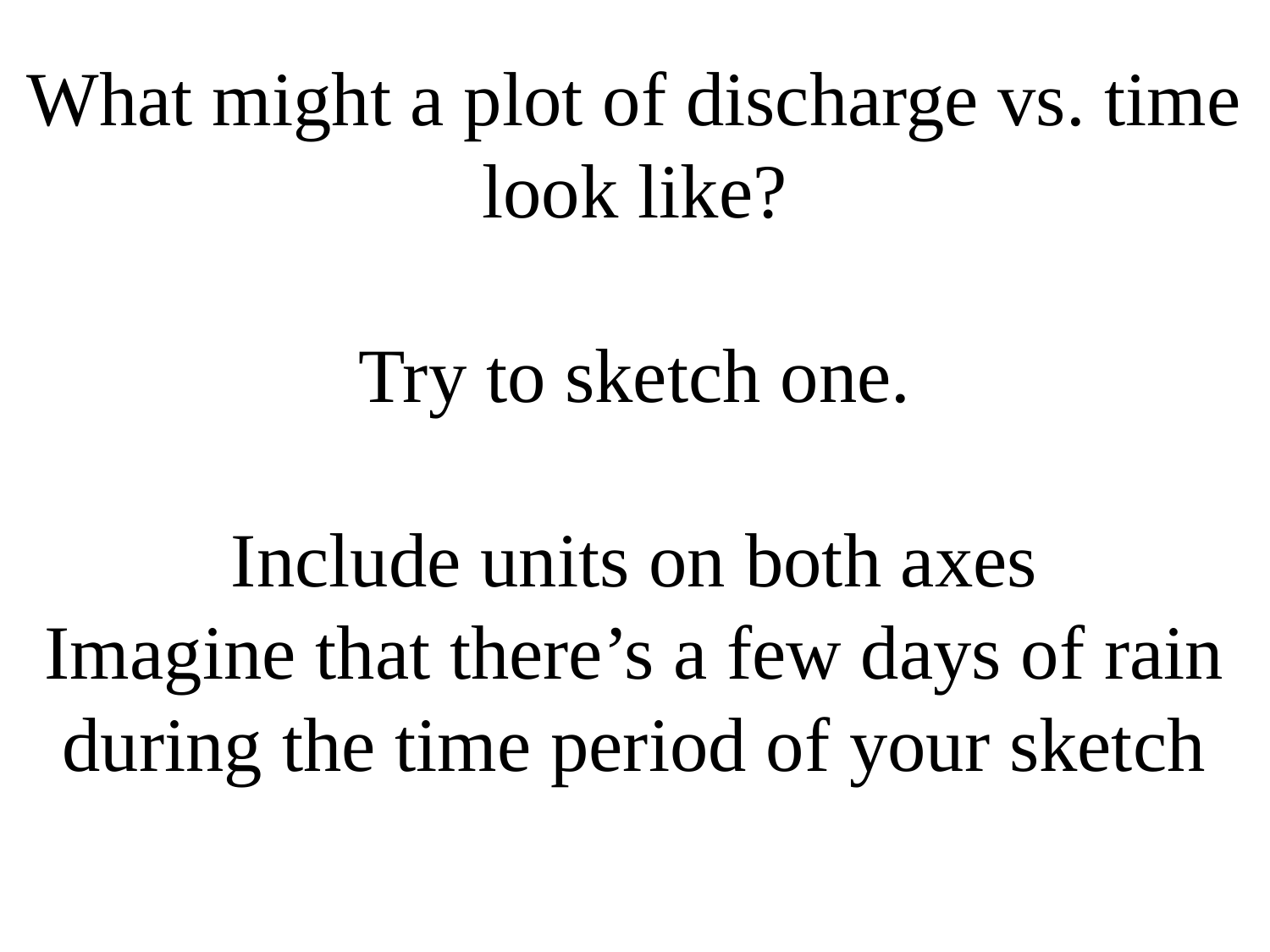

# What might a plot of discharge vs. time look like? Try to sketch one. Include units on both axes Imagine that there’s a few days of rain during the time period of your sketch